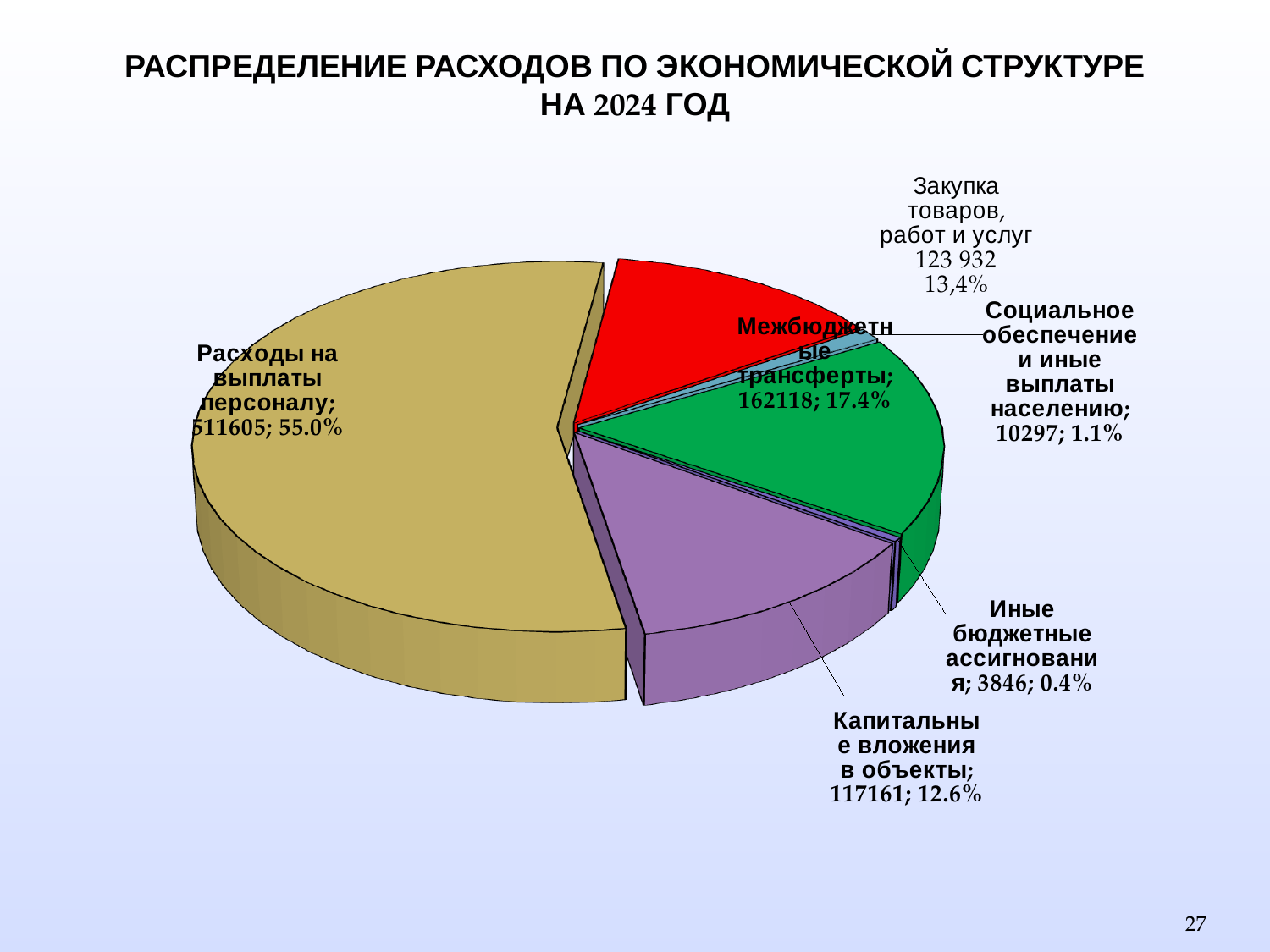

РАСПРЕДЕЛЕНИЕ РАСХОДОВ ПО ЭКОНОМИЧЕСКОЙ СТРУКТУРЕ
НА 2024 ГОД

[unsupported chart]

27